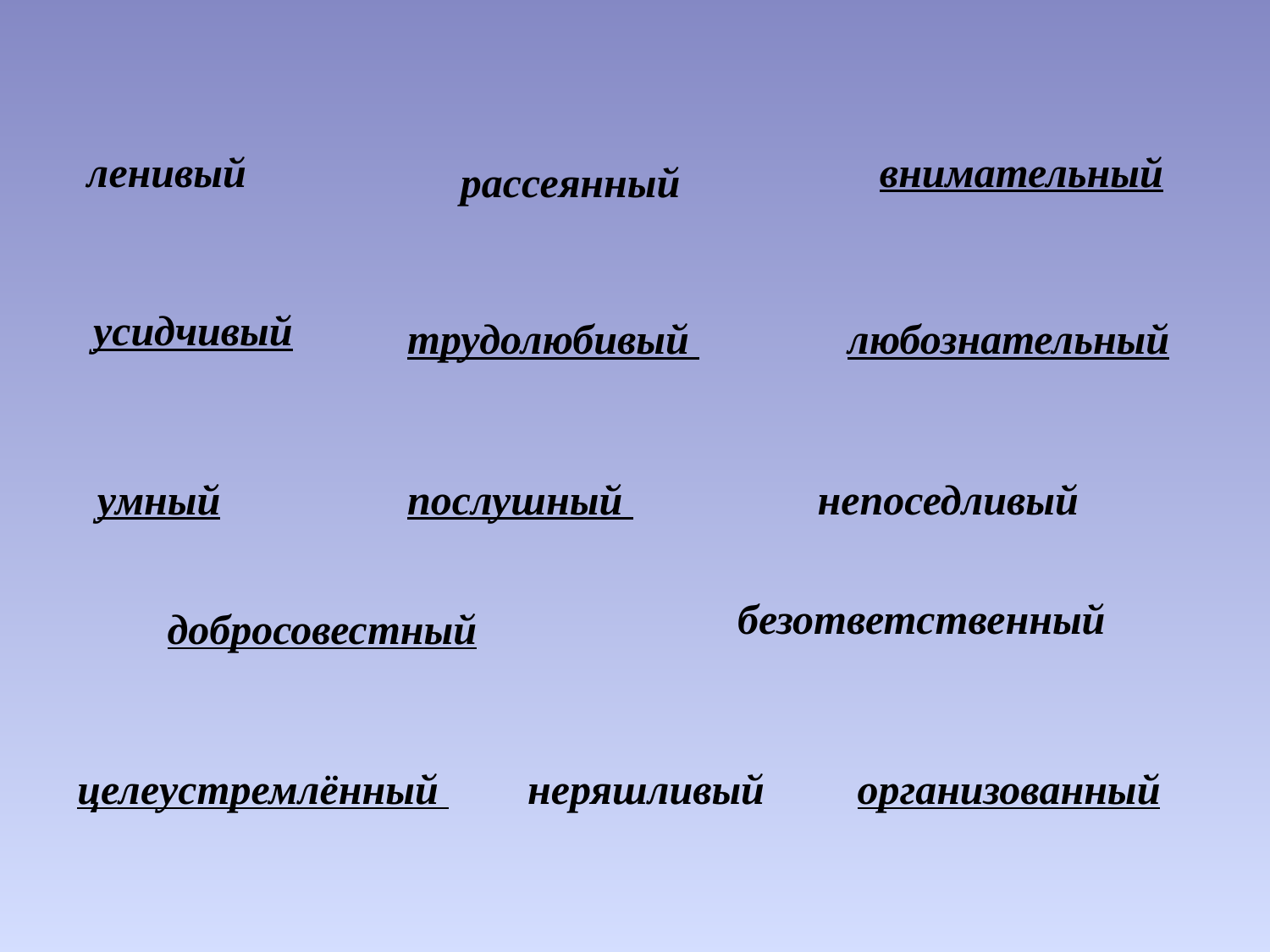

ленивый
внимательный
рассеянный
усидчивый
трудолюбивый
любознательный
умный
послушный
непоседливый
безответственный
добросовестный
целеустремлённый
неряшливый
организованный